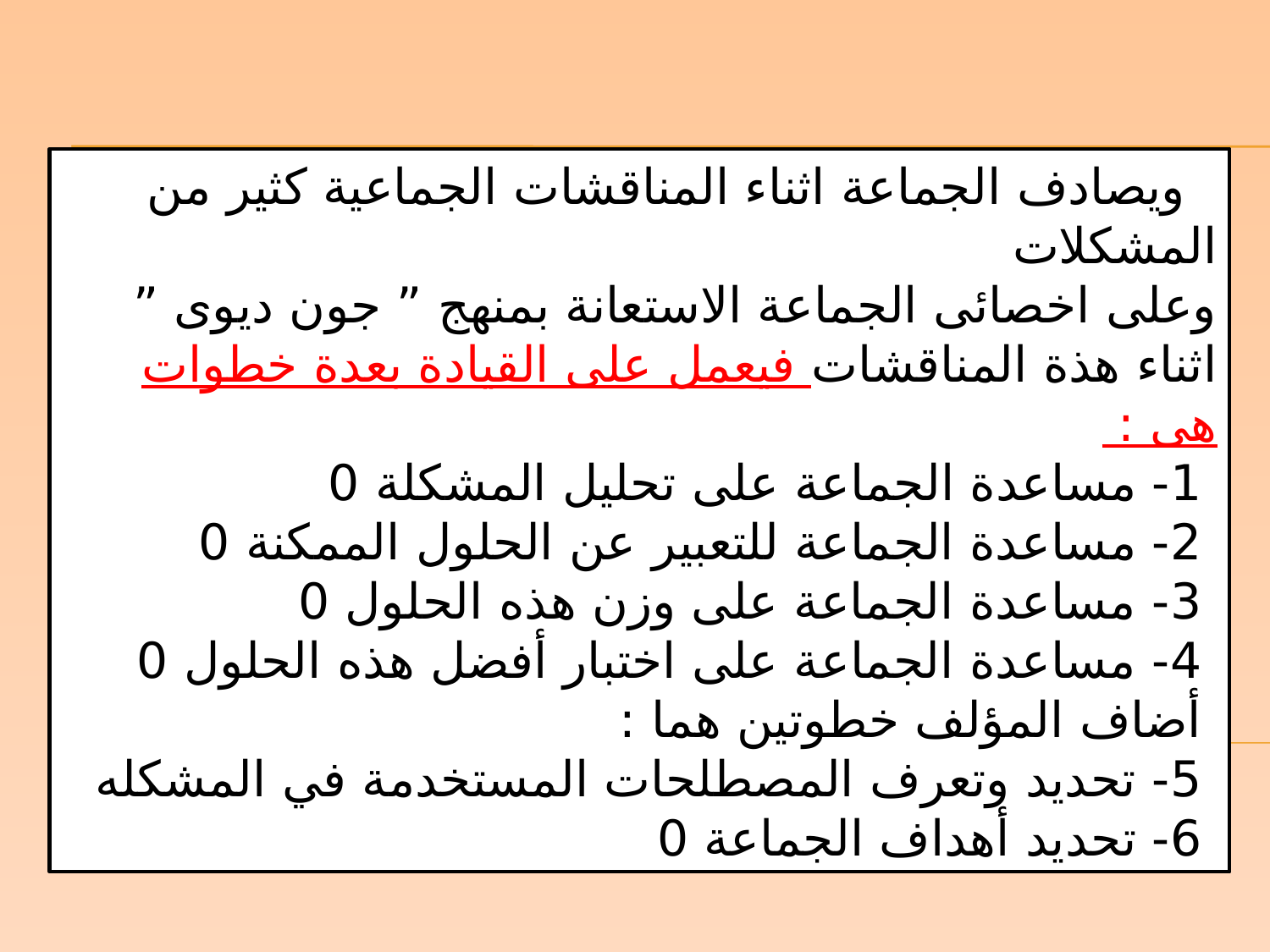

ويصادف الجماعة اثناء المناقشات الجماعية كثير من المشكلات
وعلى اخصائى الجماعة الاستعانة بمنهج ” جون ديوى ” اثناء هذة المناقشات فيعمل على القيادة بعدة خطوات هى :
 1- مساعدة الجماعة على تحليل المشكلة 0
 2- مساعدة الجماعة للتعبير عن الحلول الممكنة 0
 3- مساعدة الجماعة على وزن هذه الحلول 0
 4- مساعدة الجماعة على اختبار أفضل هذه الحلول 0
 أضاف المؤلف خطوتين هما :
 5- تحديد وتعرف المصطلحات المستخدمة في المشكله
 6- تحديد أهداف الجماعة 0